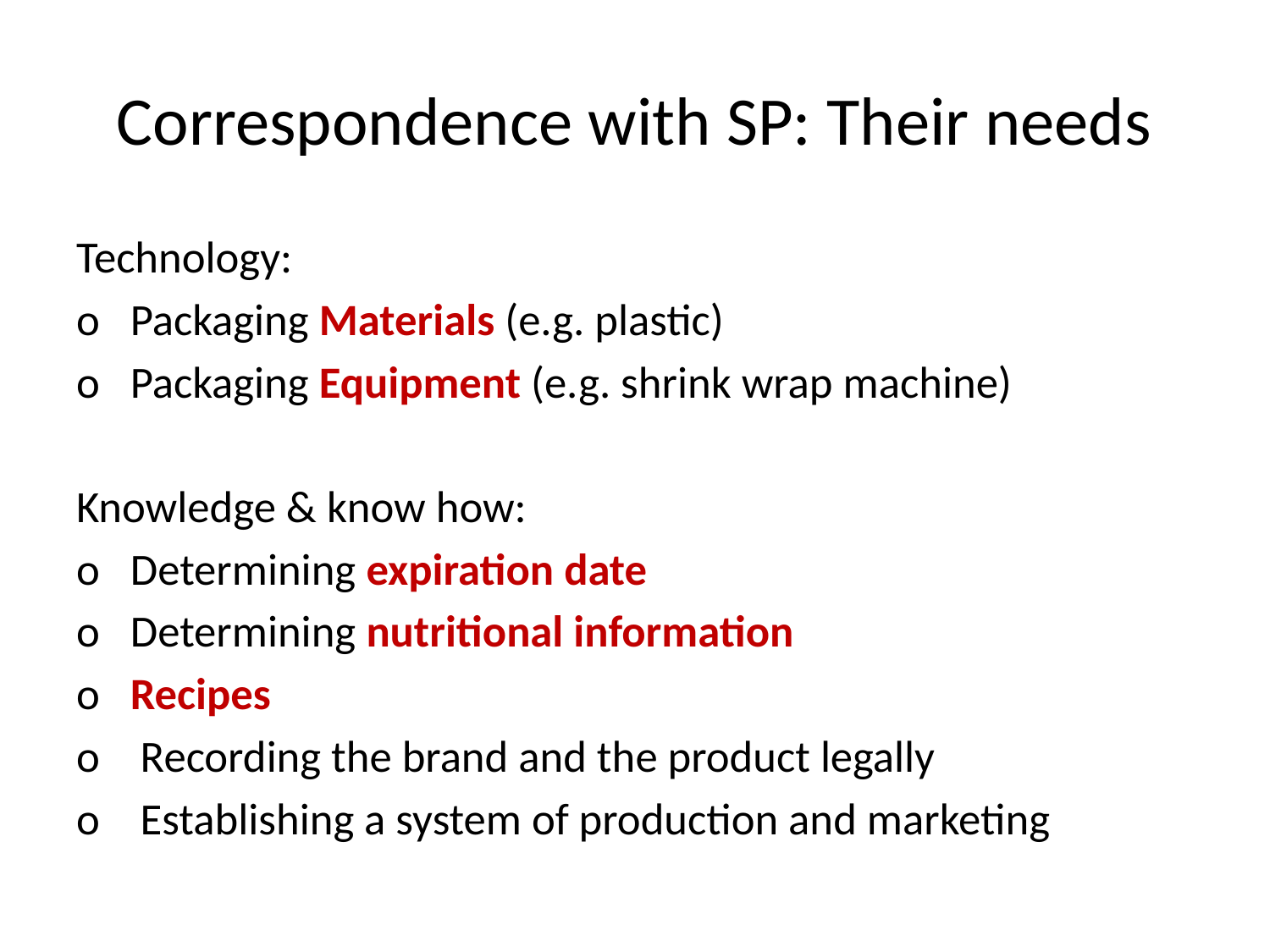

# Correspondence with SP: Their needs
Technology:
o   Packaging Materials (e.g. plastic)
o   Packaging Equipment (e.g. shrink wrap machine)

Knowledge & know how:
o   Determining expiration date
o   Determining nutritional information
o   Recipes
o    Recording the brand and the product legally
o    Establishing a system of production and marketing